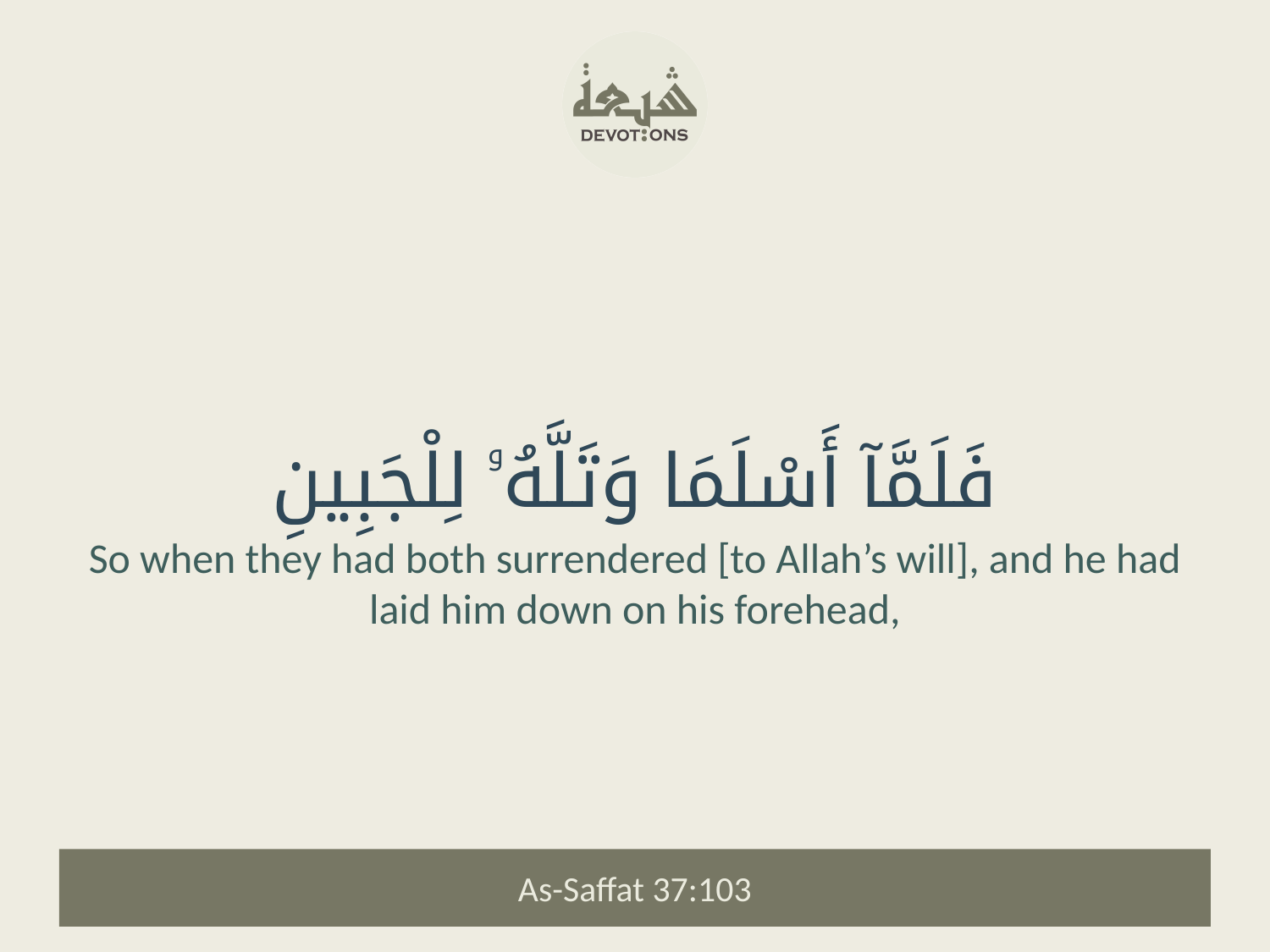

فَلَمَّآ أَسْلَمَا وَتَلَّهُۥ لِلْجَبِينِ
So when they had both surrendered [to Allah’s will], and he had laid him down on his forehead,
As-Saffat 37:103